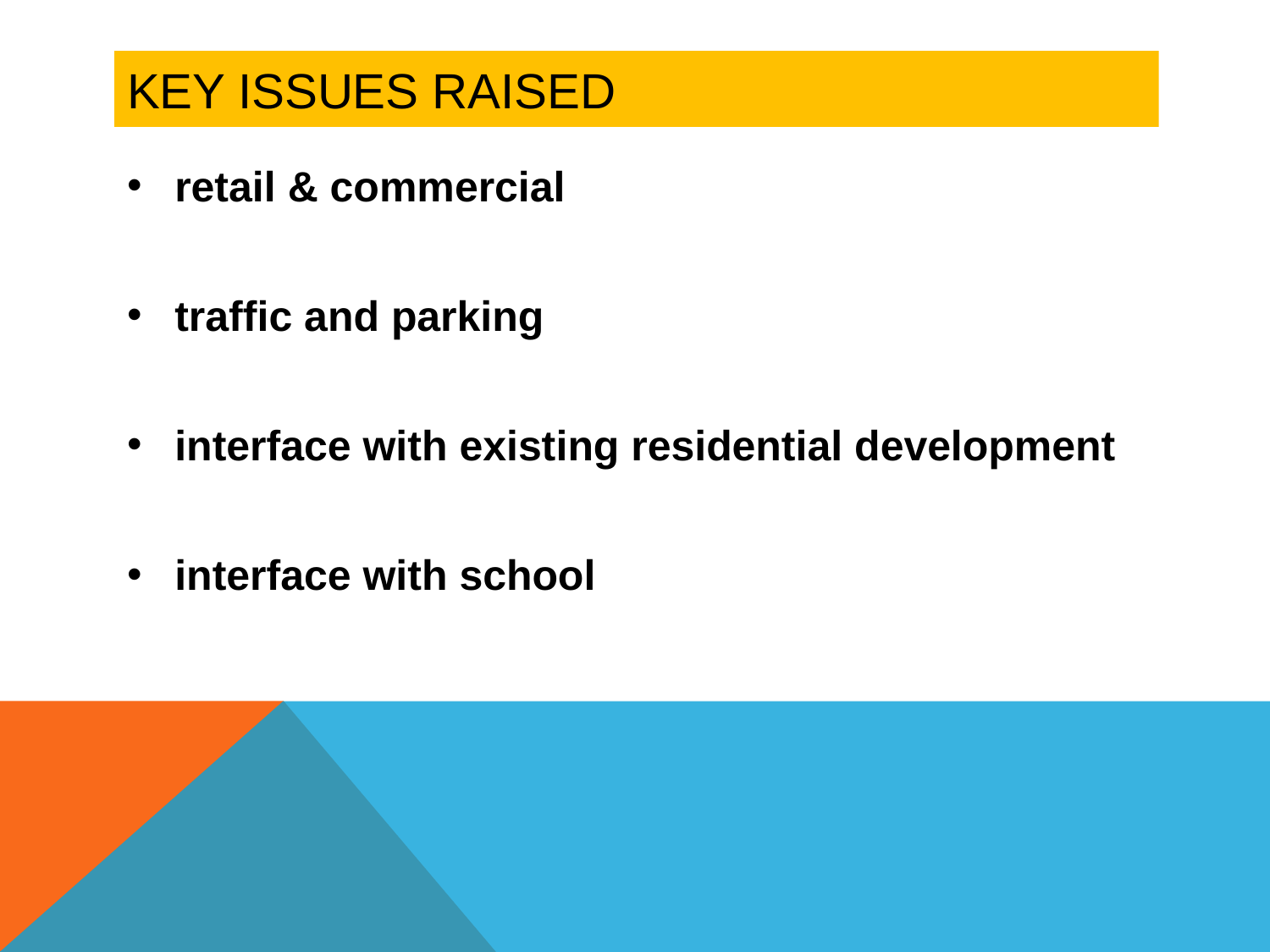

# Key Issues raised
retail & commercial

traffic and parking

interface with existing residential development

interface with school